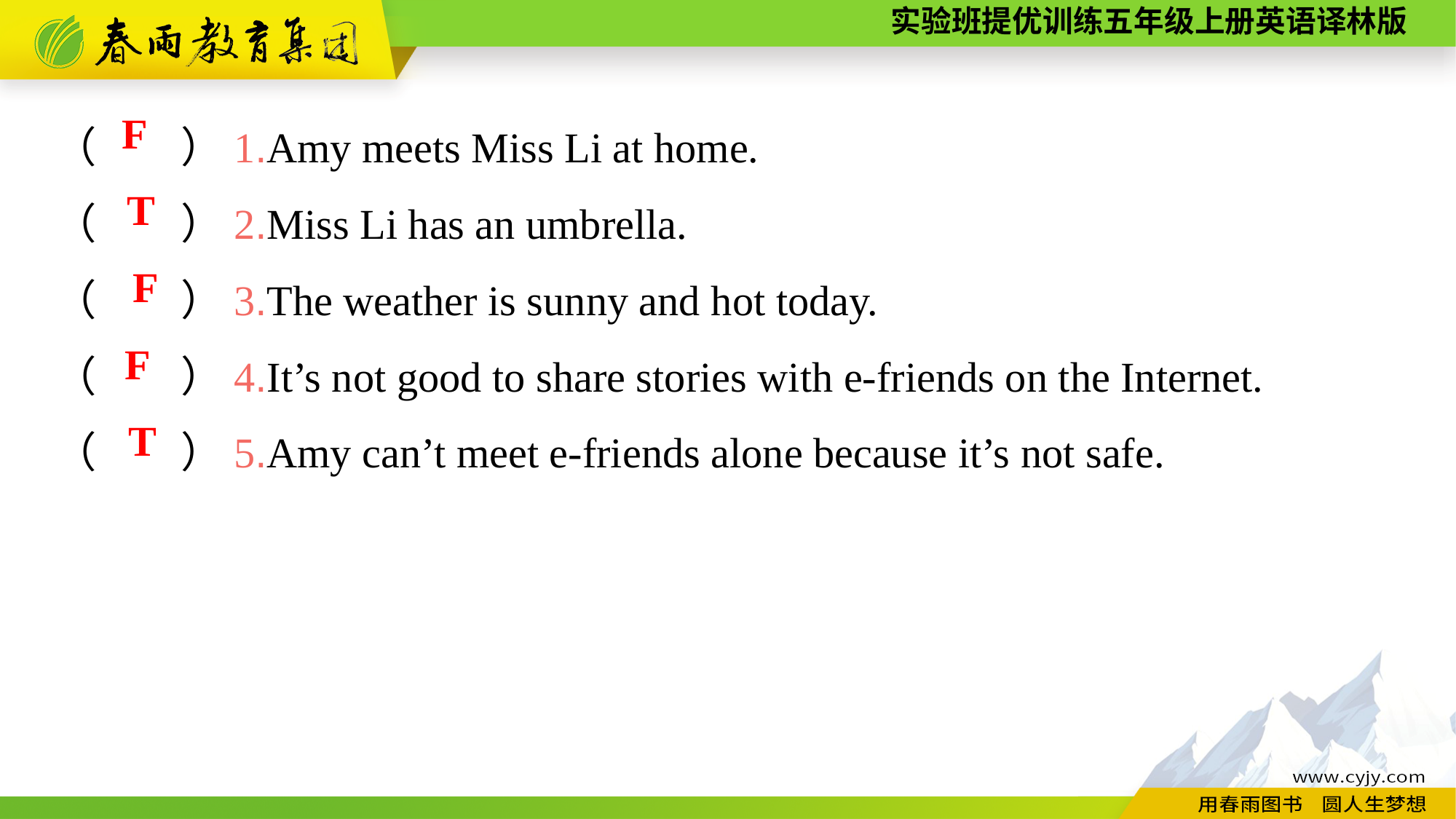

（　　）1.Amy meets Miss Li at home.
（　　）2.Miss Li has an umbrella.
（　　）3.The weather is sunny and hot today.
（　　）4.It’s not good to share stories with e-friends on the Internet.
（　　）5.Amy can’t meet e-friends alone because it’s not safe.
F
T
F
F
T